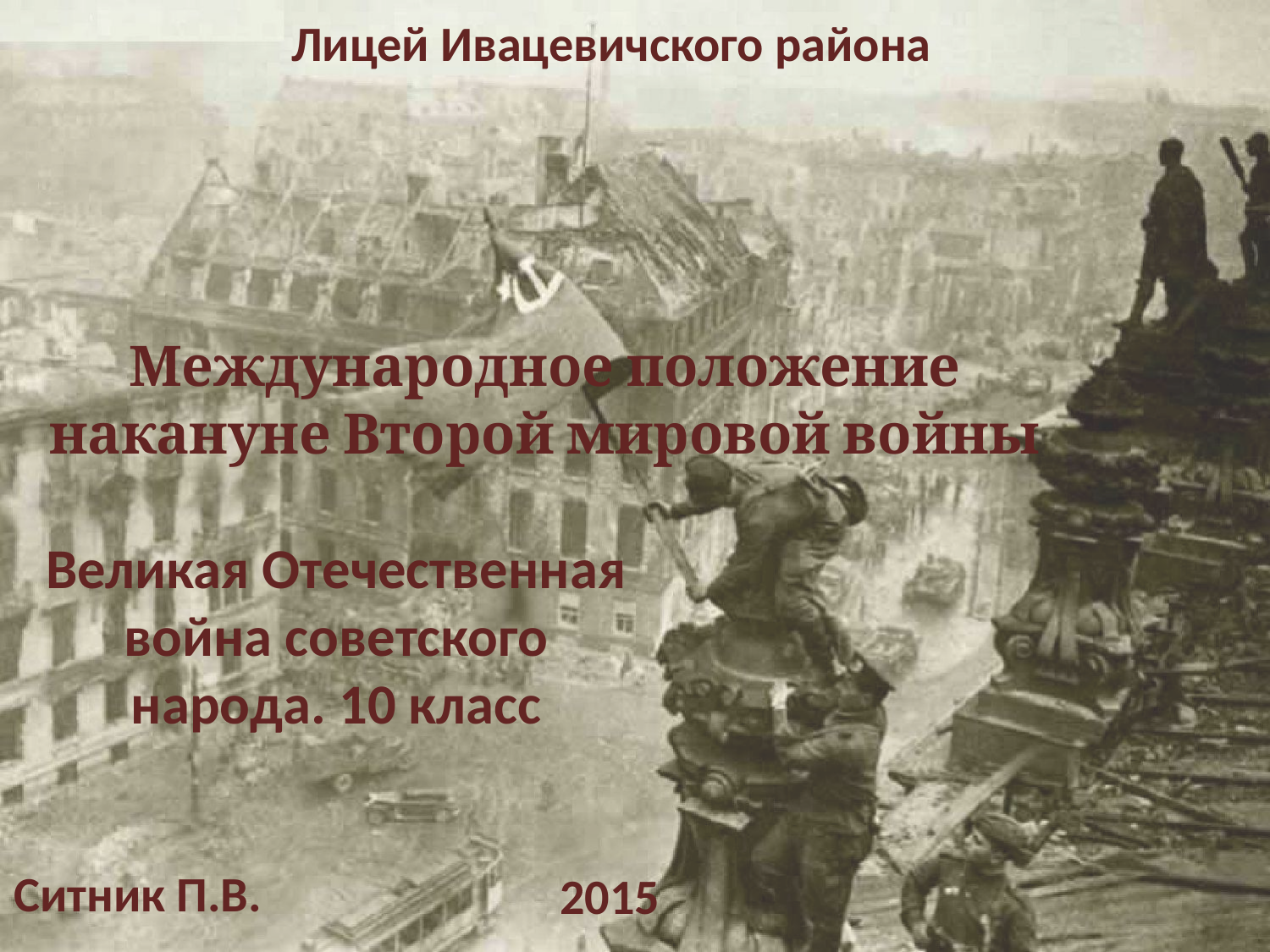

Лицей Ивацевичского района
# Международное положение накануне Второй мировой войны
Великая Отечественная война советского народа. 10 класс
Ситник П.В.
2015